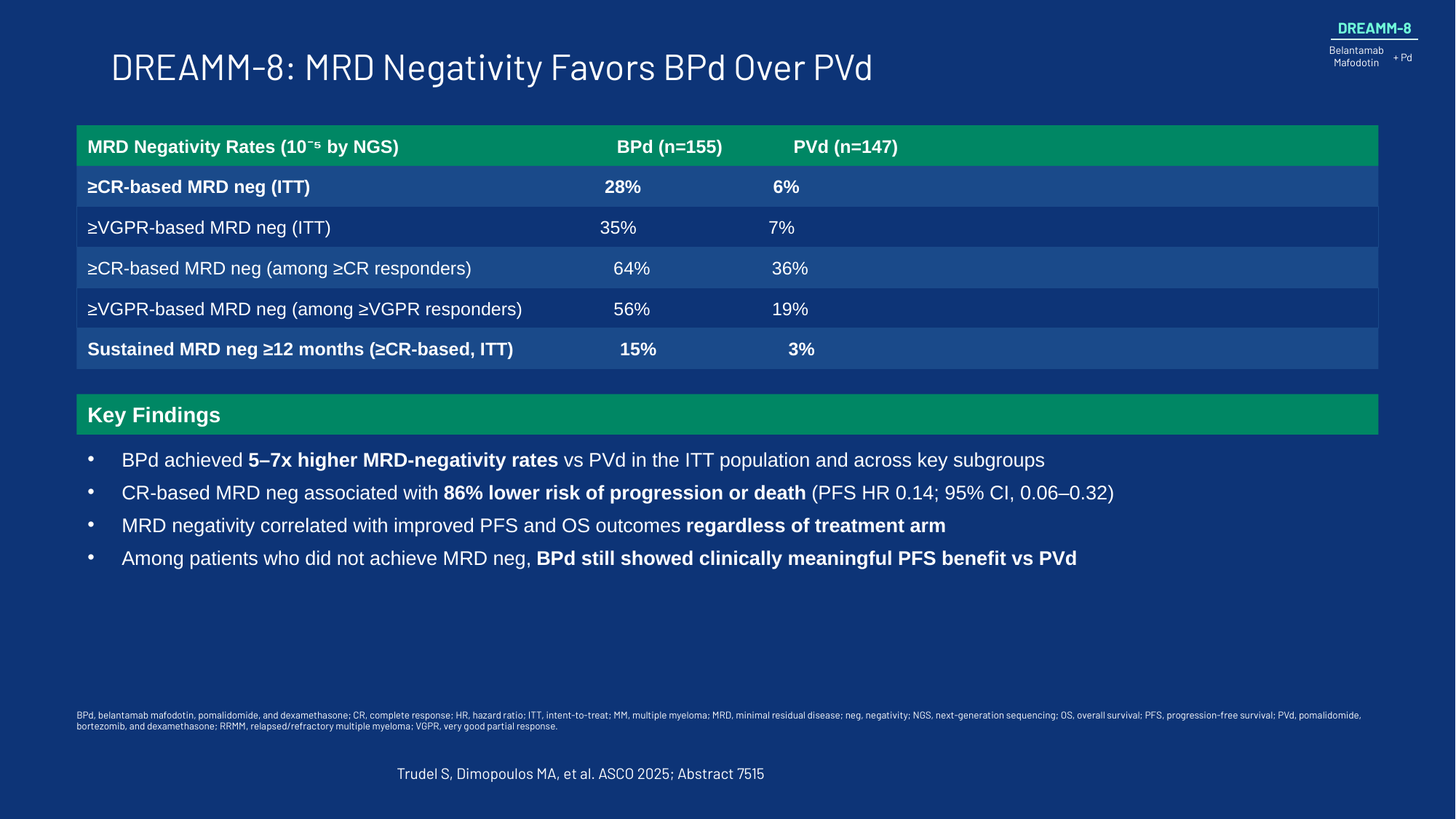

# DREAMM-8: MRD Negativity Favors BPd Over PVd
MRD Negativity Rates (10⁻⁵ by NGS)                                           BPd (n=155)              PVd (n=147)
≥CR-based MRD neg (ITT)                                                          28%                          6%
≥VGPR-based MRD neg (ITT)                                                     35%                          7%
≥CR-based MRD neg (among ≥CR responders)                            64%                        36%
≥VGPR-based MRD neg (among ≥VGPR responders)                  56%                        19%
Sustained MRD neg ≥12 months (≥CR-based, ITT)                     15%                          3%
Key Findings
BPd achieved 5–7x higher MRD-negativity rates vs PVd in the ITT population and across key subgroups
CR-based MRD neg associated with 86% lower risk of progression or death (PFS HR 0.14; 95% CI, 0.06–0.32)
MRD negativity correlated with improved PFS and OS outcomes regardless of treatment arm
Among patients who did not achieve MRD neg, BPd still showed clinically meaningful PFS benefit vs PVd
BPd, belantamab mafodotin, pomalidomide, and dexamethasone; CR, complete response; HR, hazard ratio; ITT, intent-to-treat; MM, multiple myeloma; MRD, minimal residual disease; neg, negativity; NGS, next-generation sequencing; OS, overall survival; PFS, progression-free survival; PVd, pomalidomide, bortezomib, and dexamethasone; RRMM, relapsed/refractory multiple myeloma; VGPR, very good partial response.
Trudel S, Dimopoulos MA, et al. ASCO 2025; Abstract 7515